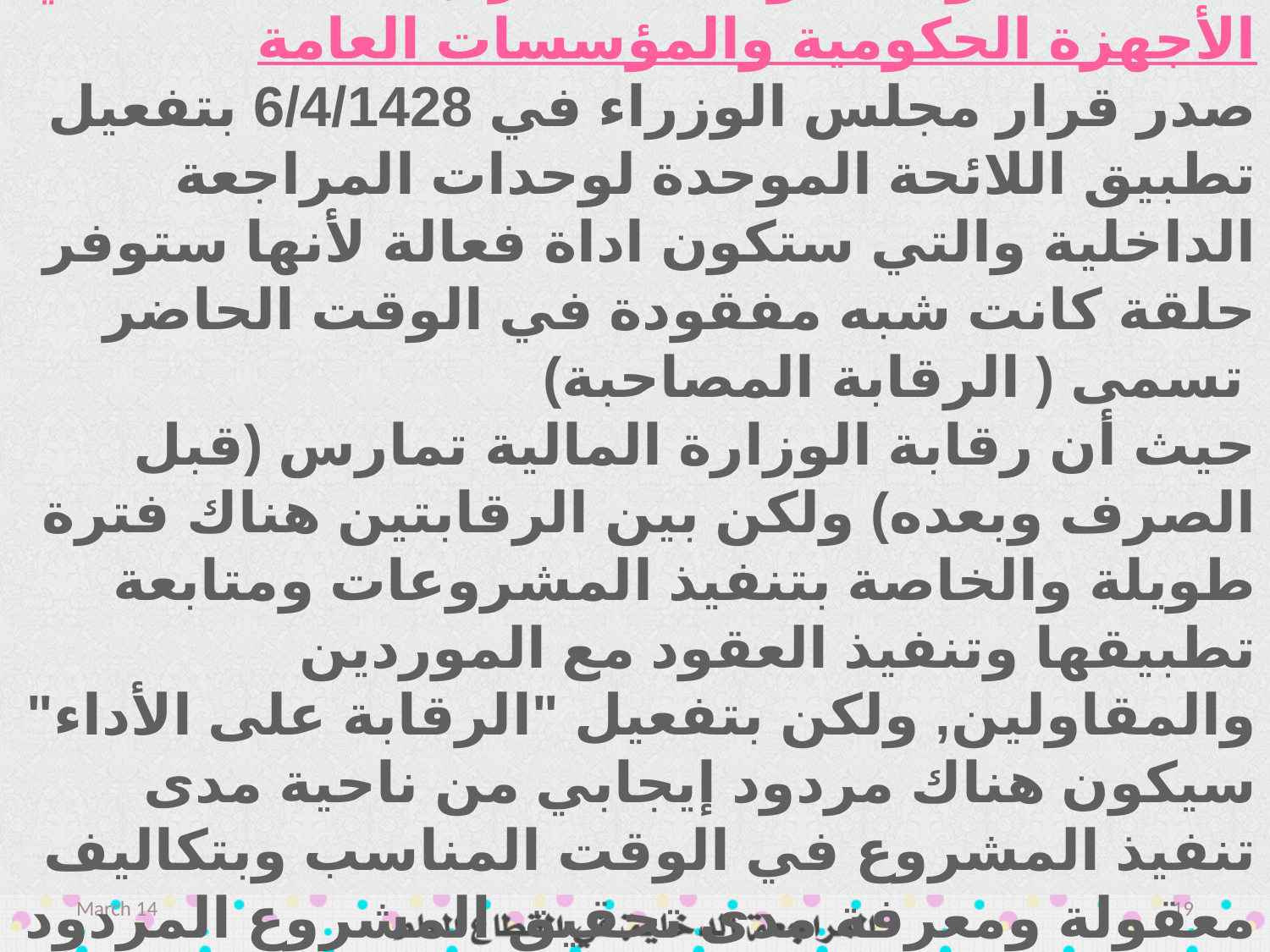

اللائحة الموحدة لوحدات المراجعة الداخلية في الأجهزة الحكومية والمؤسسات العامة
صدر قرار مجلس الوزراء في 6/4/1428 بتفعيل تطبيق اللائحة الموحدة لوحدات المراجعة الداخلية والتي ستكون اداة فعالة لأنها ستوفر حلقة كانت شبه مفقودة في الوقت الحاضر تسمى ( الرقابة المصاحبة)
حيث أن رقابة الوزارة المالية تمارس (قبل الصرف وبعده) ولكن بين الرقابتين هناك فترة طويلة والخاصة بتنفيذ المشروعات ومتابعة تطبيقها وتنفيذ العقود مع الموردين والمقاولين, ولكن بتفعيل "الرقابة على الأداء" سيكون هناك مردود إيجابي من ناحية مدى تنفيذ المشروع في الوقت المناسب وبتكاليف معقولة ومعرفة مدى تحقيق المشروع المردود المطلوب على المجتمع
March 14
19